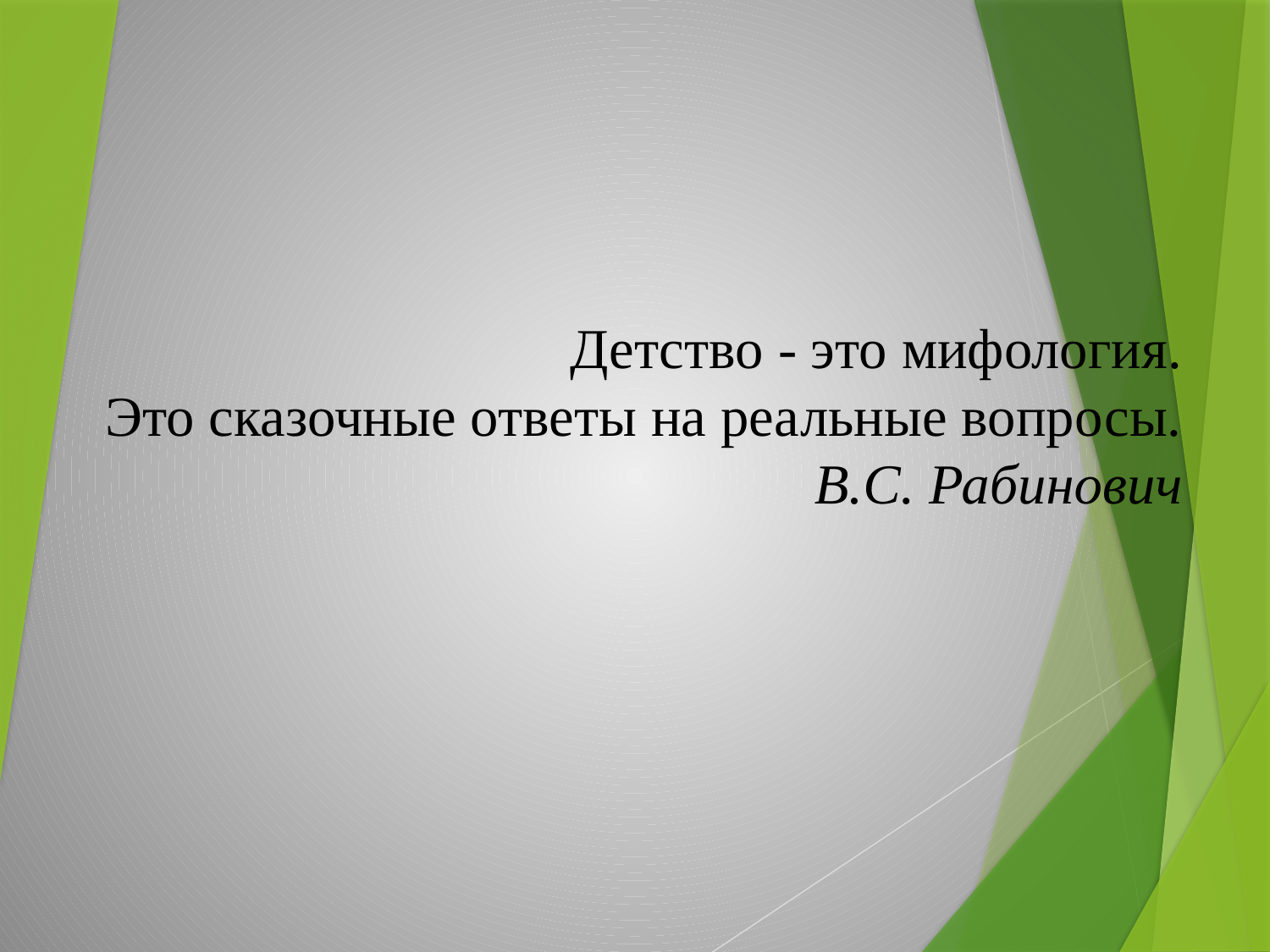

Детство - это мифология.
Это сказочные ответы на реальные вопросы.
В.С. Рабинович